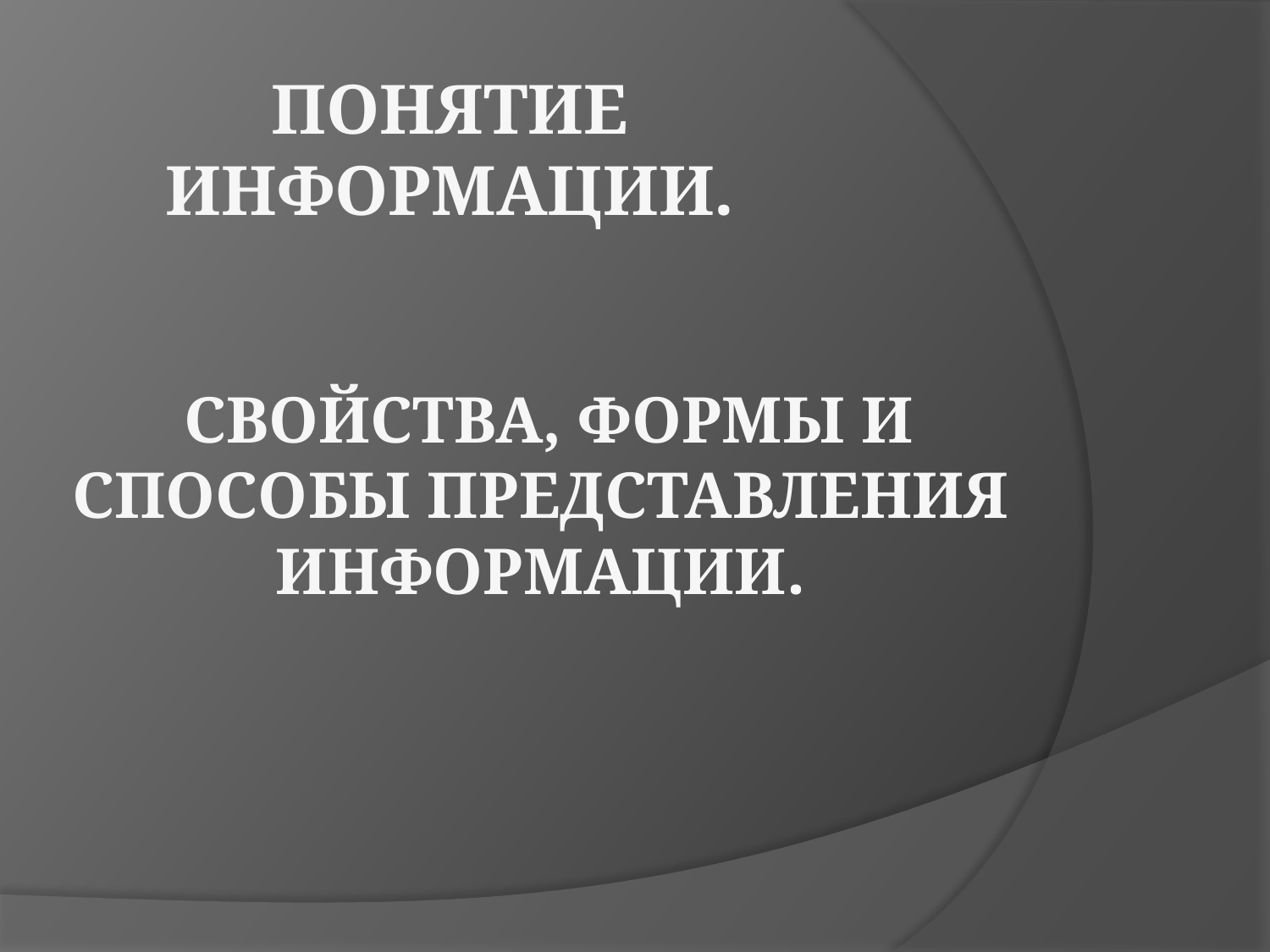

# Понятие информации.
 Свойства, формы и способы представления информации.